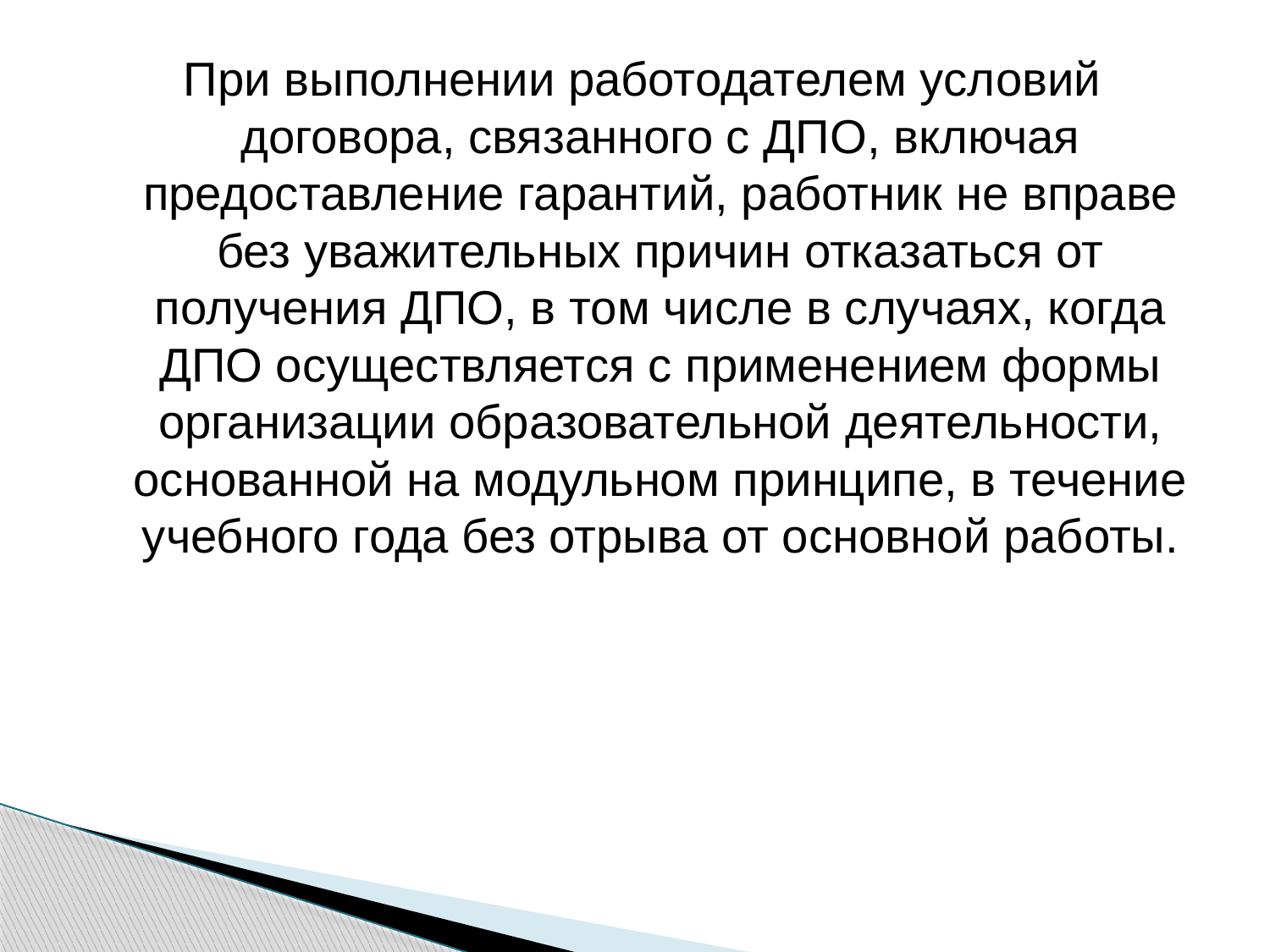

При выполнении работодателем условий договора, связанного с ДПО, включая предоставление гарантий, работник не вправе без уважительных причин отказаться от получения ДПО, в том числе в случаях, когда ДПО осуществляется с применением формы организации образовательной деятельности, основанной на модульном принципе, в течение учебного года без отрыва от основной работы.